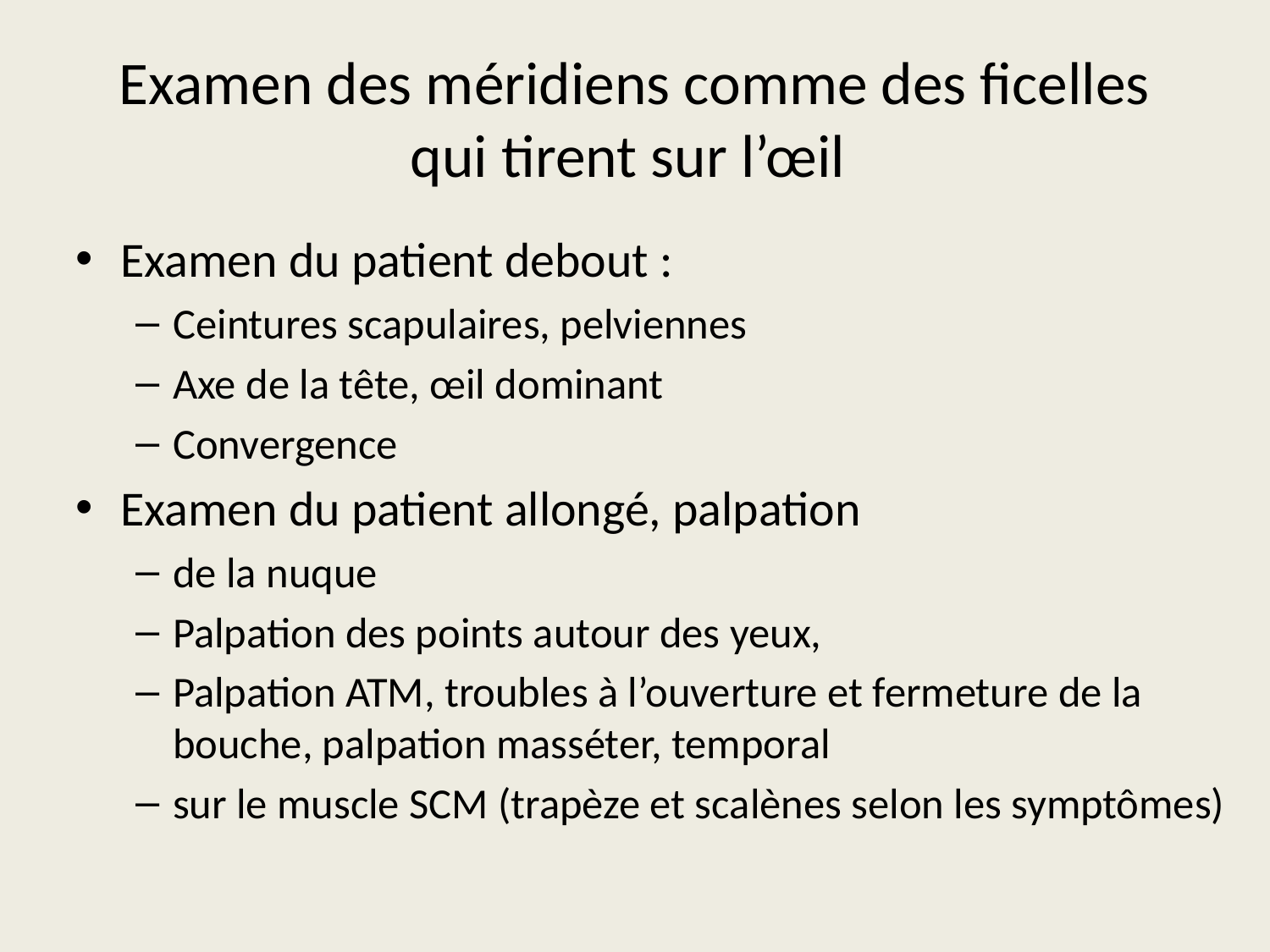

# Examen des méridiens comme des ficelles qui tirent sur l’œil
Examen du patient debout :
Ceintures scapulaires, pelviennes
Axe de la tête, œil dominant
Convergence
Examen du patient allongé, palpation
de la nuque
Palpation des points autour des yeux,
Palpation ATM, troubles à l’ouverture et fermeture de la bouche, palpation masséter, temporal
sur le muscle SCM (trapèze et scalènes selon les symptômes)